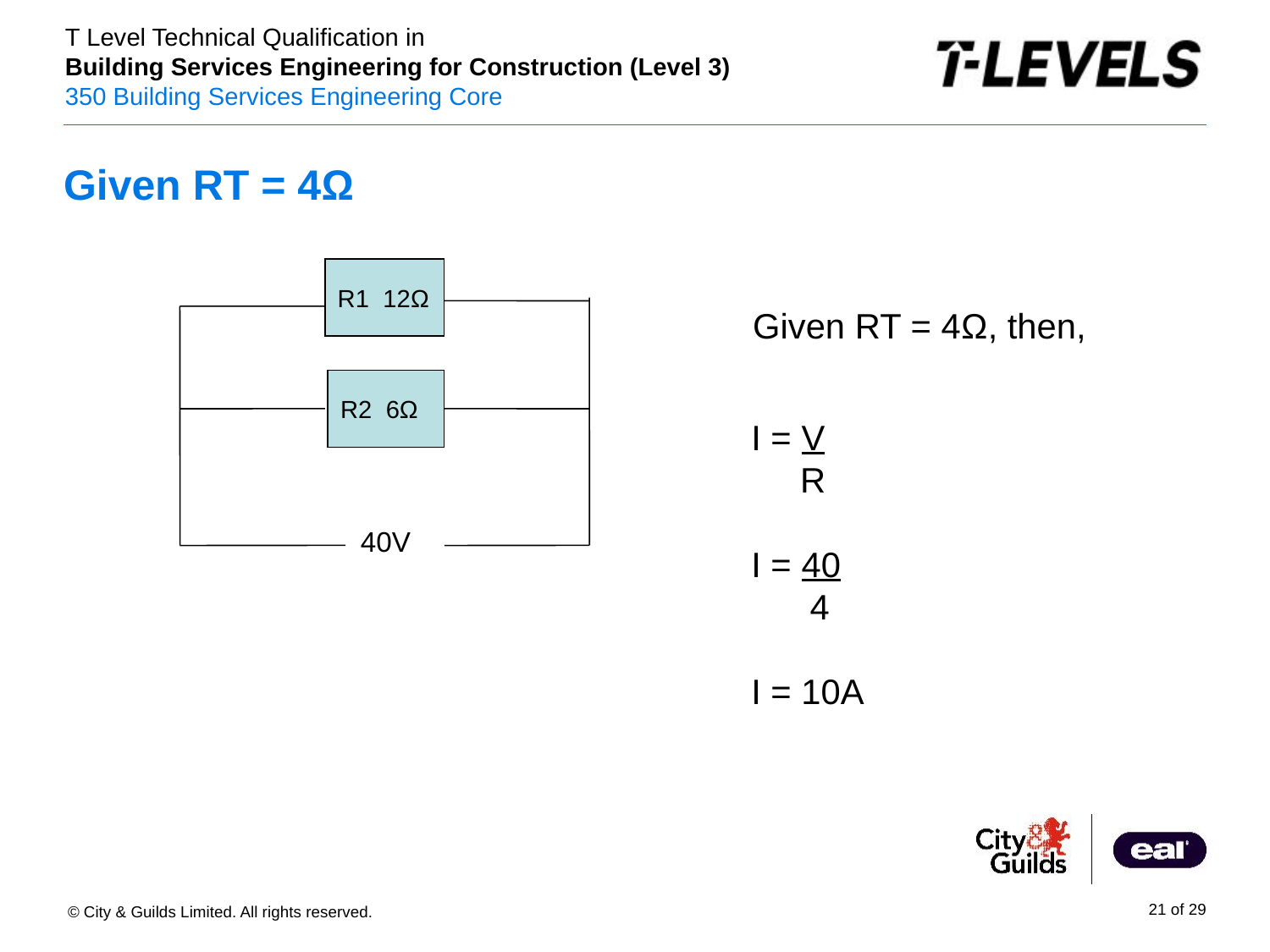

Given RT = 4Ω
R1  12Ω

R2  6Ω

Given RT = 4Ω, then,
I = V
     R

I = 40
      4

I = 10A
40V